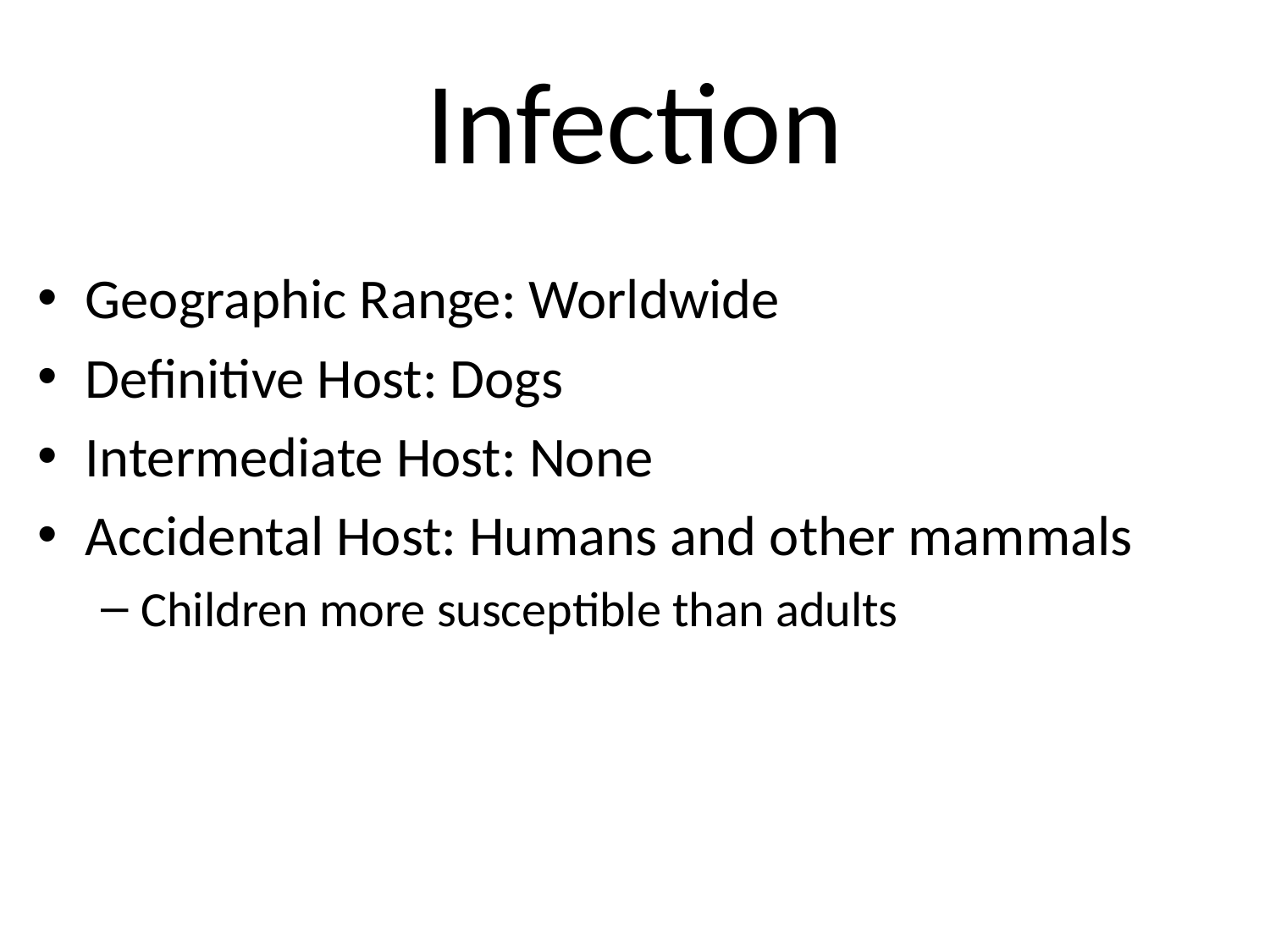

# Infection
Geographic Range: Worldwide
Definitive Host: Dogs
Intermediate Host: None
Accidental Host: Humans and other mammals
Children more susceptible than adults